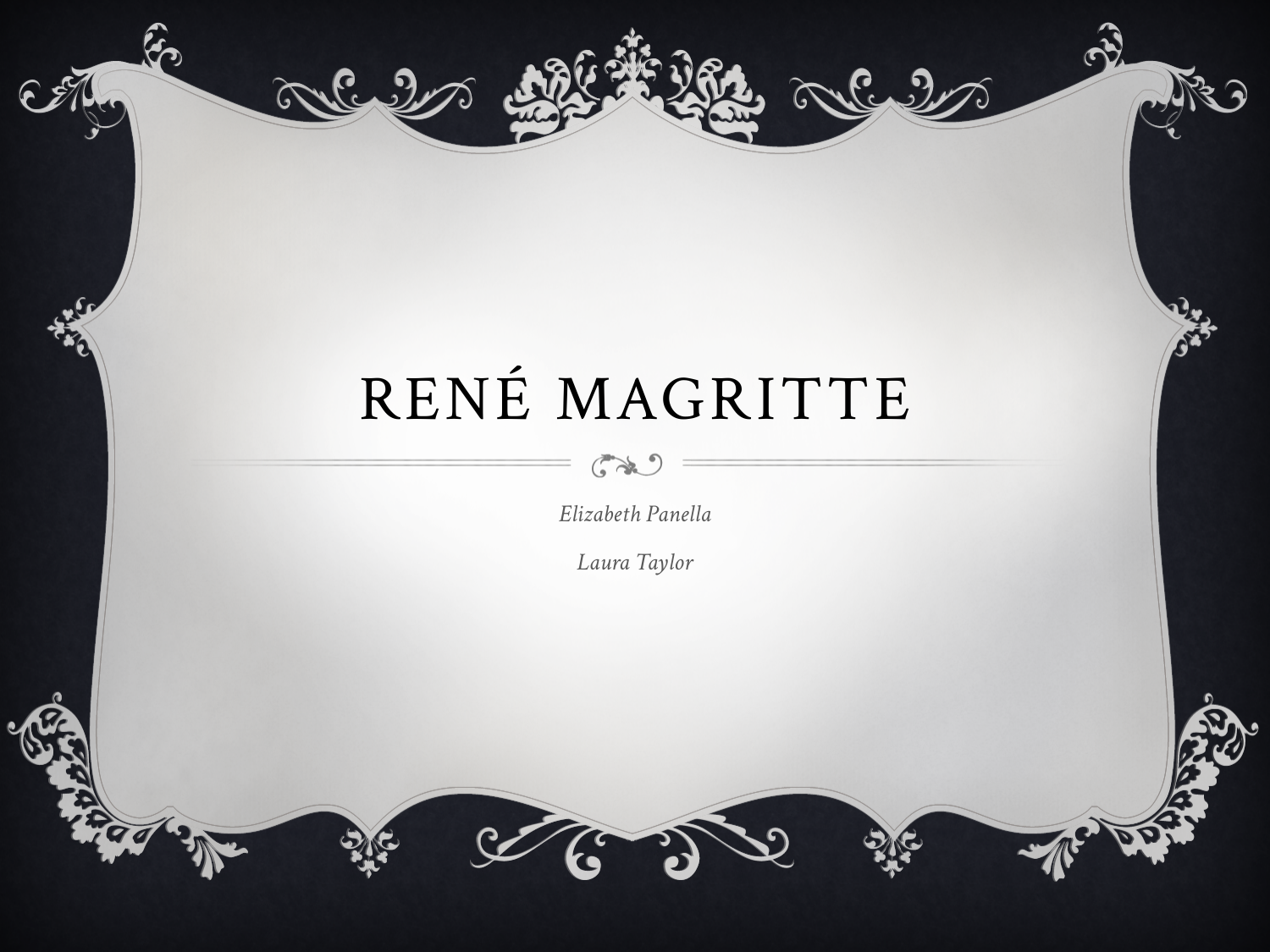

# René Magritte
Elizabeth Panella
Laura Taylor